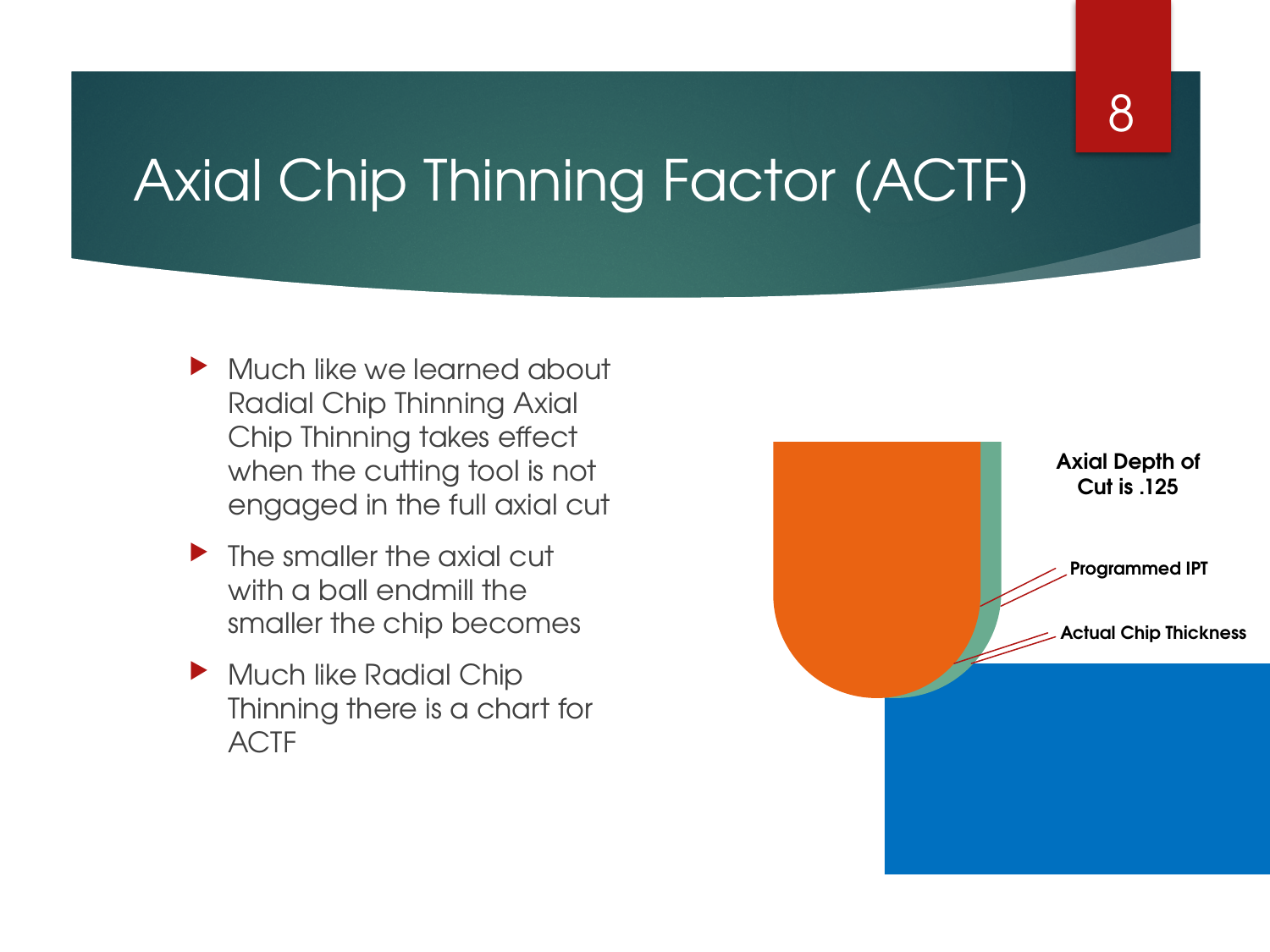

8
# Axial Chip Thinning Factor (ACTF)
Much like we learned about Radial Chip Thinning Axial Chip Thinning takes effect when the cutting tool is not engaged in the full axial cut
The smaller the axial cut with a ball endmill the smaller the chip becomes
Much like Radial Chip Thinning there is a chart for ACTF

Axial Depth of Cut is .125

Programmed IPT
Actual Chip Thickness